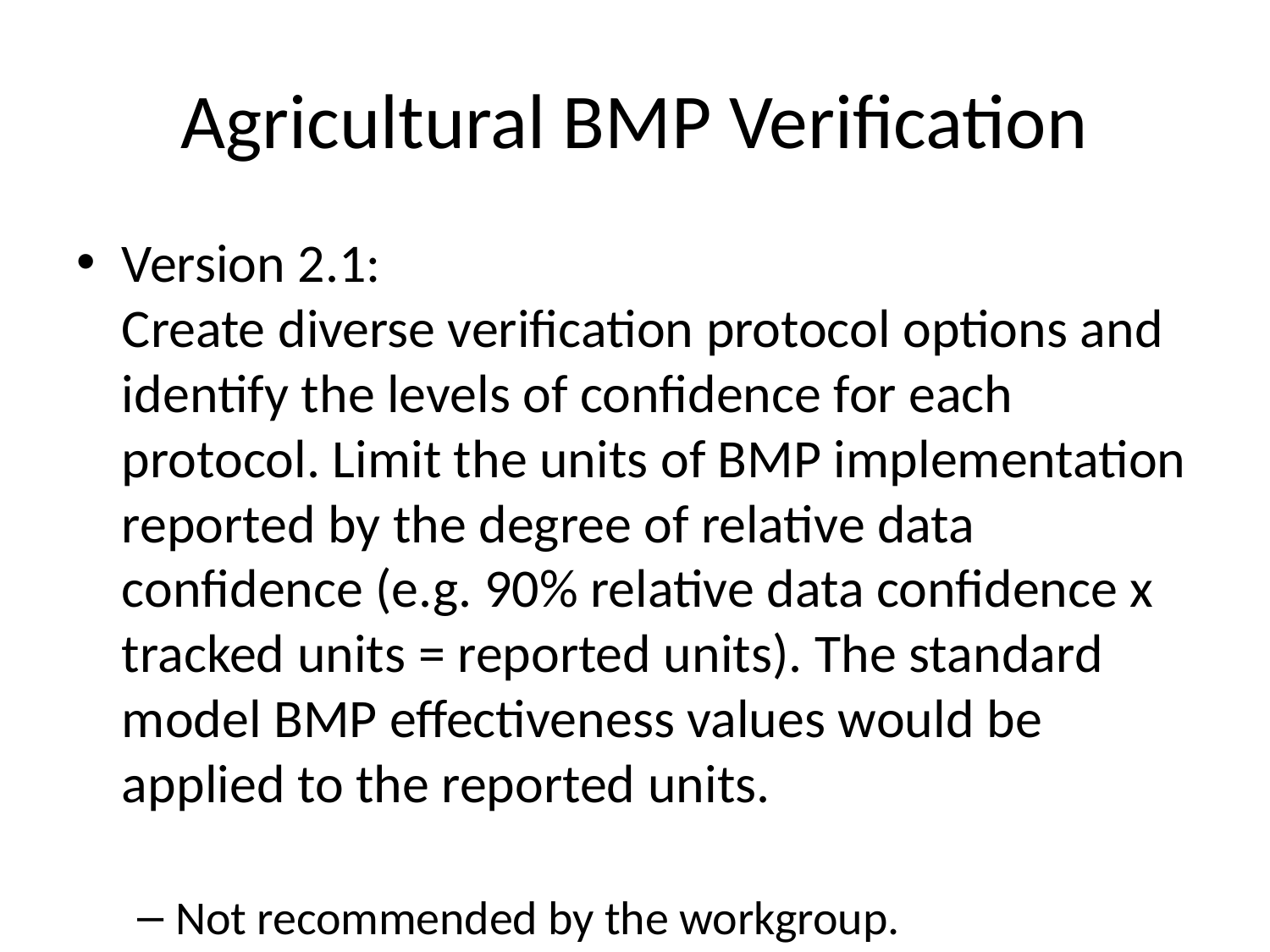

# Agricultural BMP Verification
Version 2.1:
Create diverse verification protocol options and identify the levels of confidence for each protocol. Limit the units of BMP implementation reported by the degree of relative data confidence (e.g. 90% relative data confidence x tracked units = reported units). The standard model BMP effectiveness values would be applied to the reported units.
Not recommended by the workgroup.